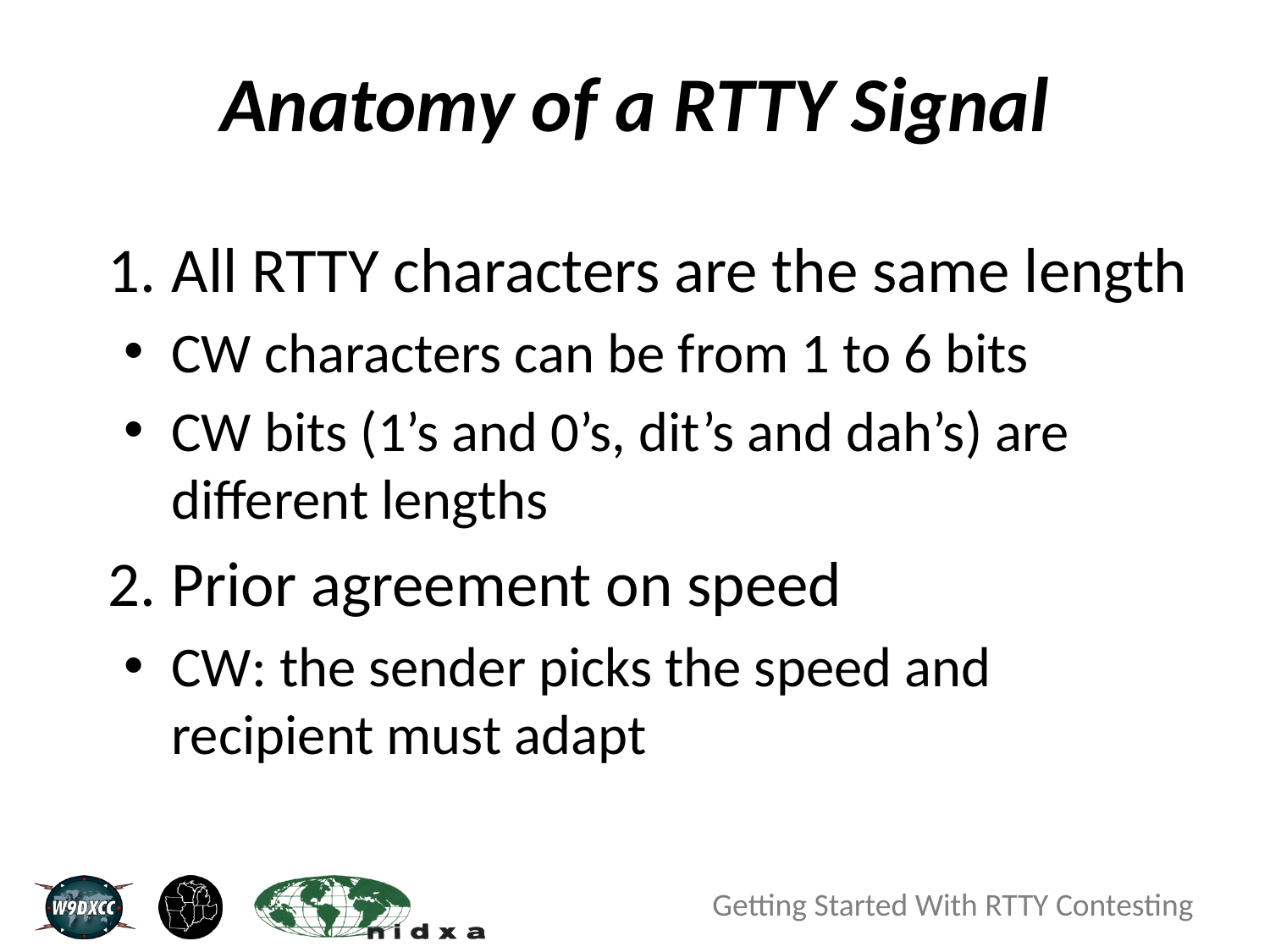

# Anatomy of a RTTY Signal
All RTTY characters are the same length
CW characters can be from 1 to 6 bits
CW bits (1’s and 0’s, dit’s and dah’s) are different lengths
Prior agreement on speed
CW: the sender picks the speed and recipient must adapt

Getting Started With RTTY Contesting